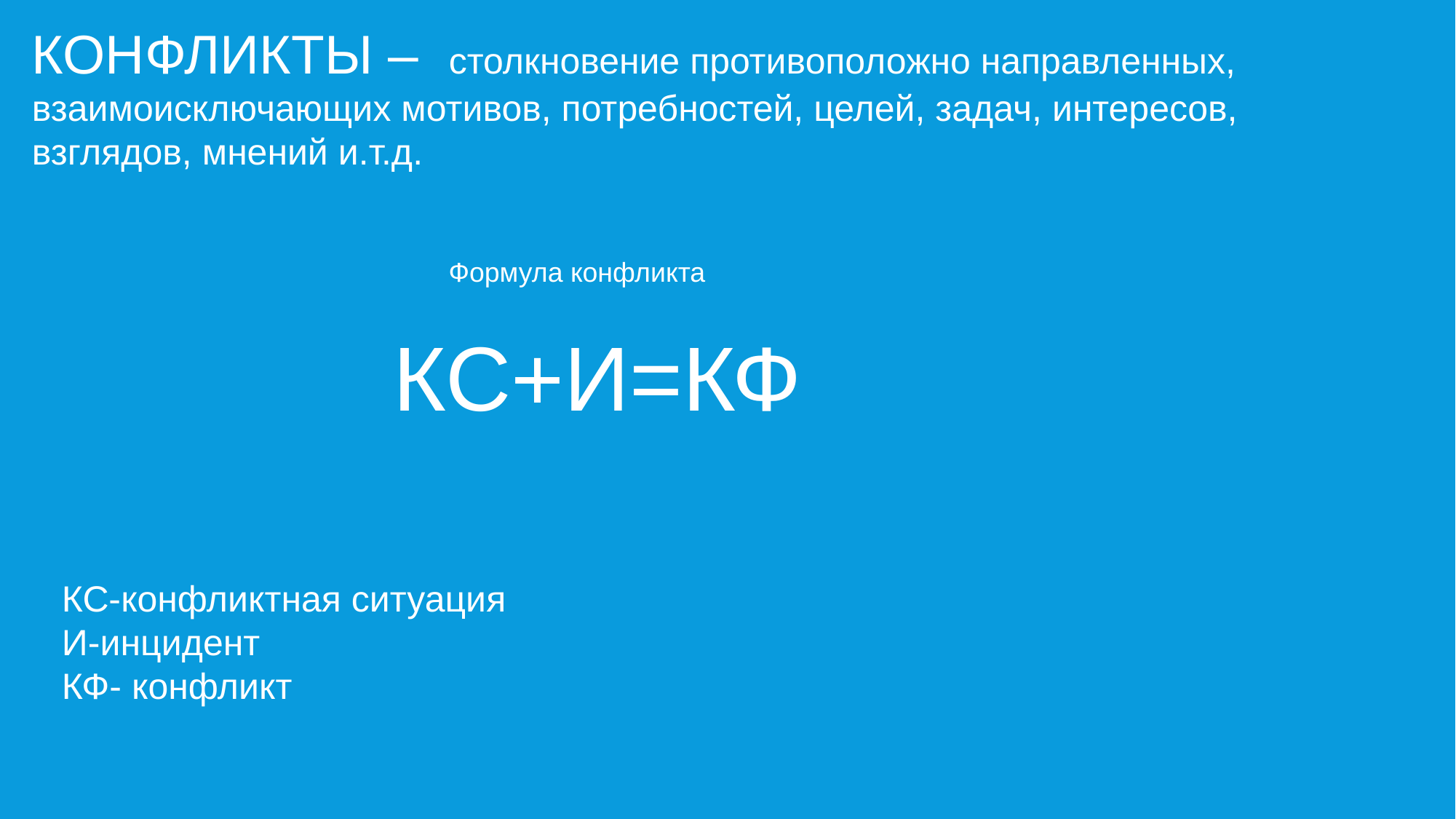

КОНФЛИКТЫ –  столкновение противоположно направленных, взаимоисключающих мотивов, потребностей, целей, задач, интересов, взглядов, мнений и.т.д.
Формула конфликта
КС+И=КФ
КС-конфликтная ситуация
И-инцидент
КФ- конфликт